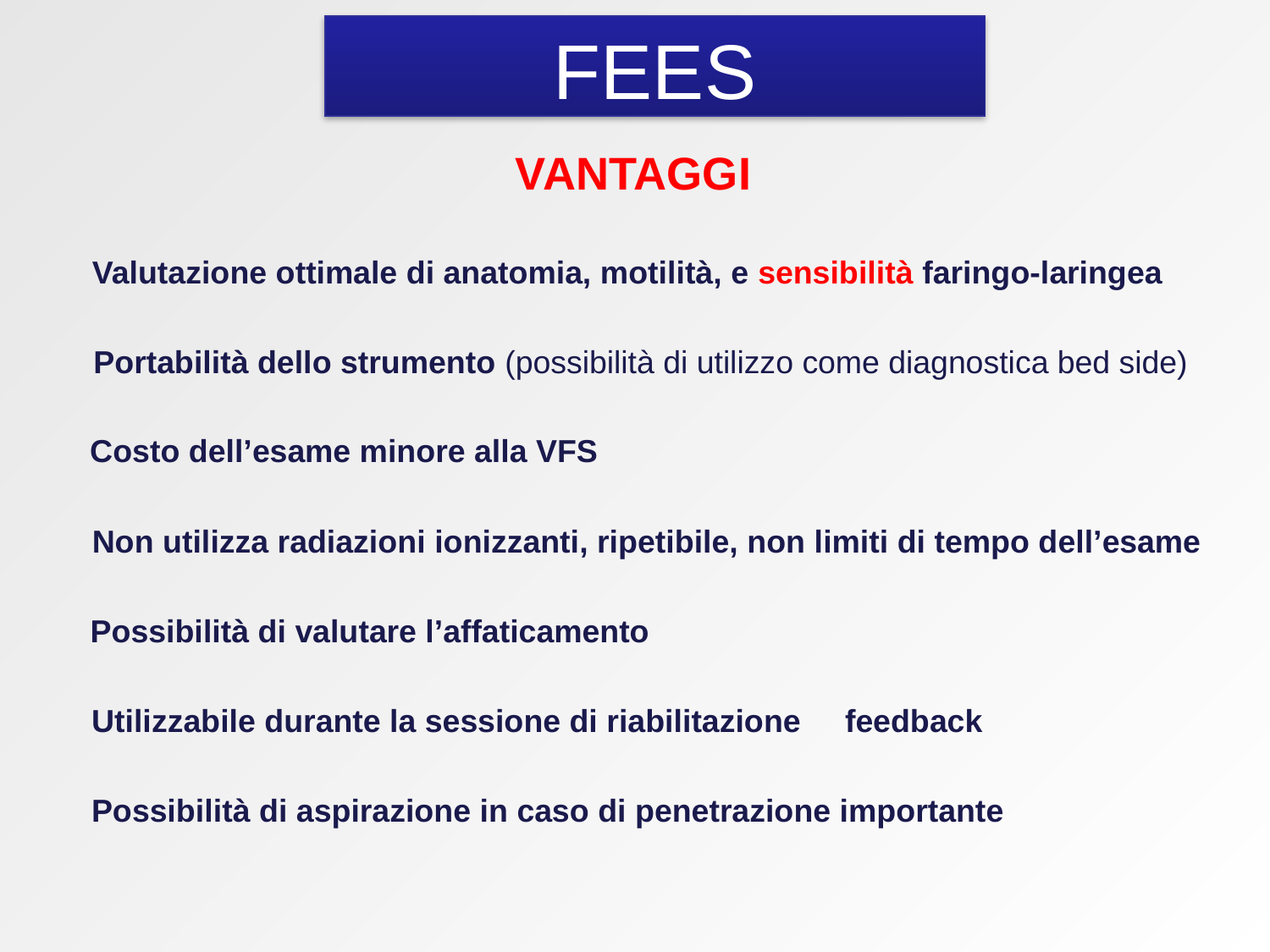

FEES
VANTAGGI
Valutazione ottimale di anatomia, motilità, e sensibilità faringo-laringea
Portabilità dello strumento (possibilità di utilizzo come diagnostica bed side)
Costo dell’esame minore alla VFS
Non utilizza radiazioni ionizzanti, ripetibile, non limiti di tempo dell’esame
Possibilità di valutare l’affaticamento
Utilizzabile durante la sessione di riabilitazione     feedback
Possibilità di aspirazione in caso di penetrazione importante